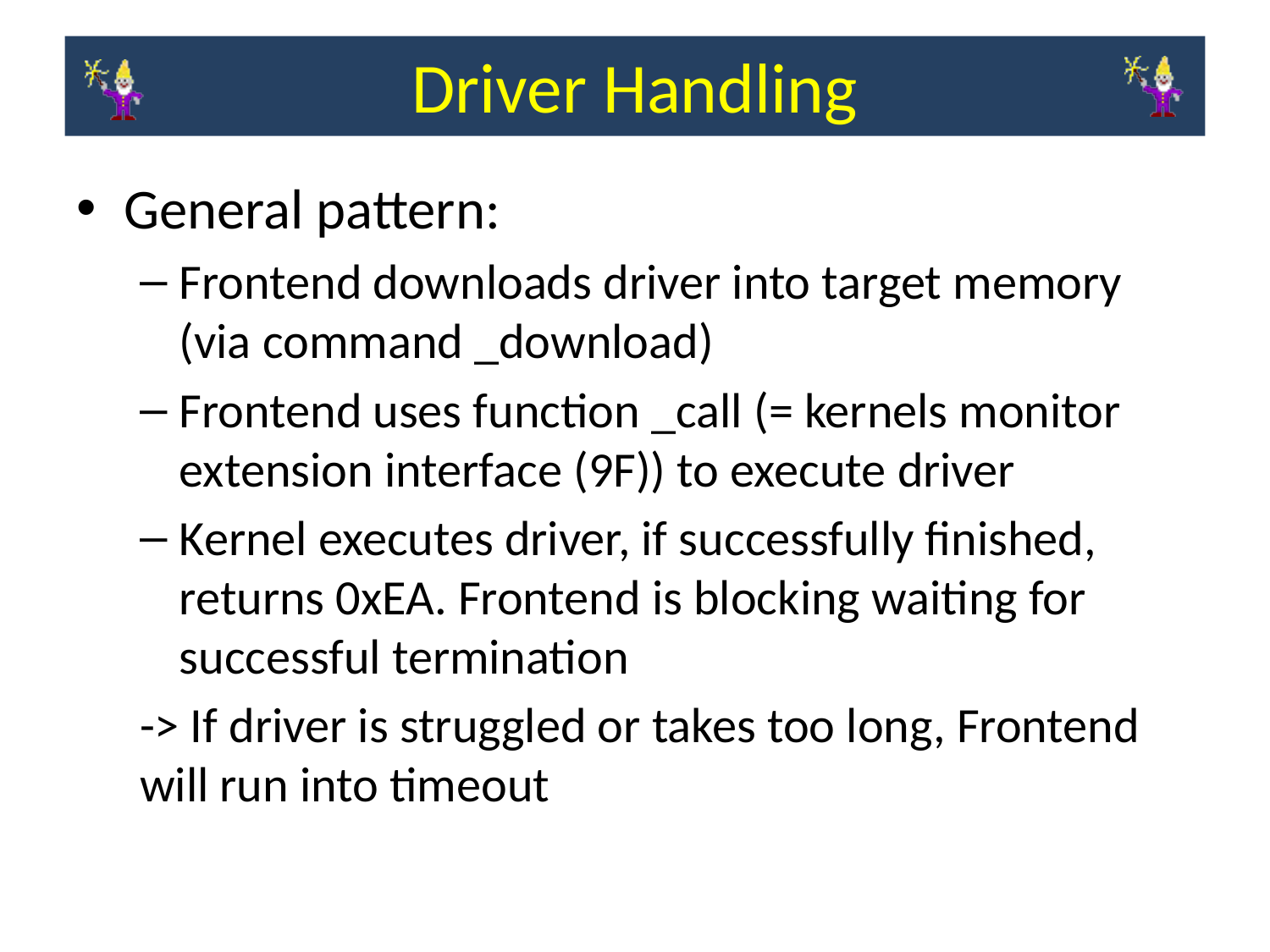

Driver Handling
General pattern:
Frontend downloads driver into target memory (via command _download)
Frontend uses function _call (= kernels monitor extension interface (9F)) to execute driver
Kernel executes driver, if successfully finished, returns 0xEA. Frontend is blocking waiting for successful termination
-> If driver is struggled or takes too long, Frontend will run into timeout